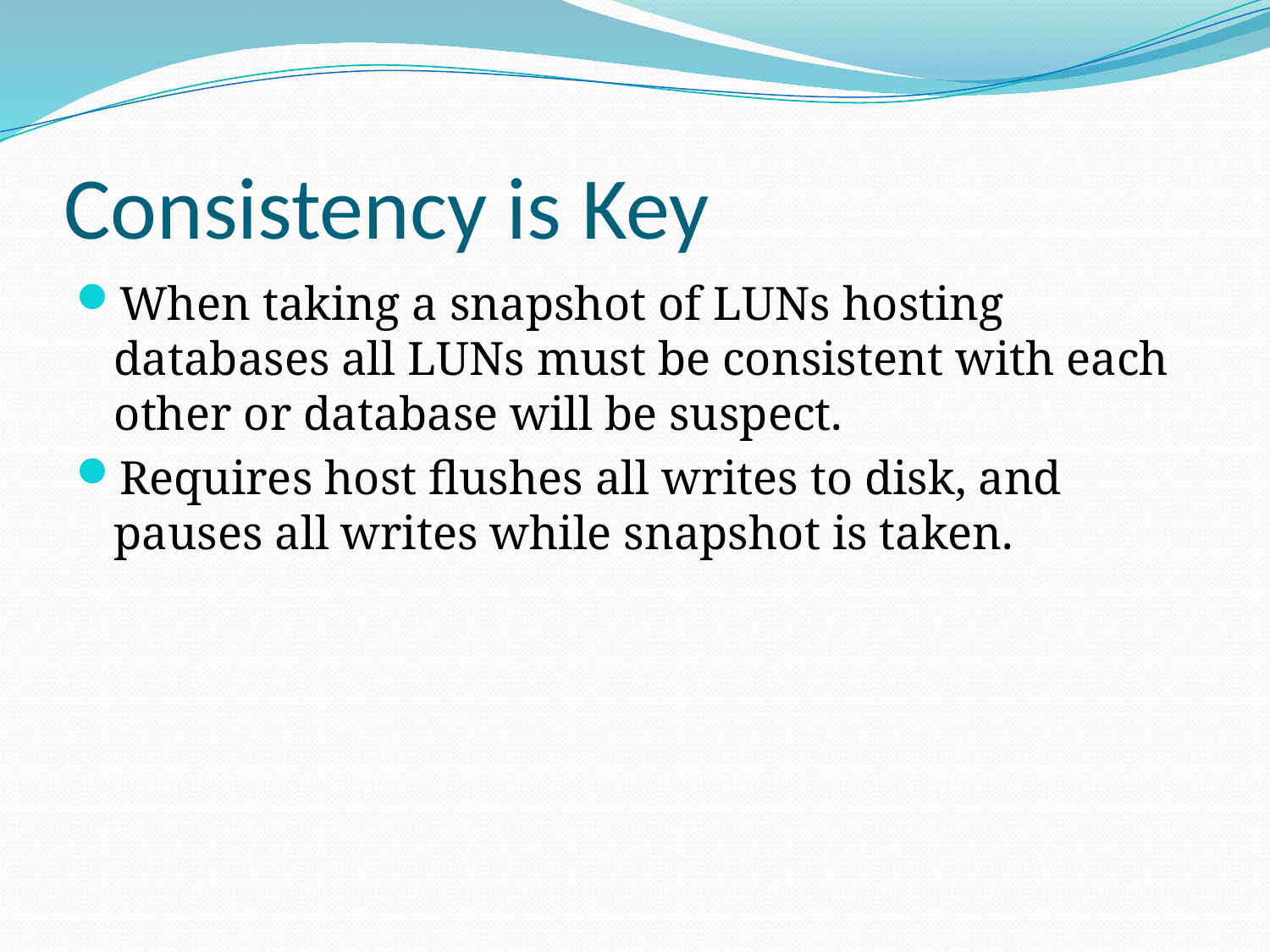

# Consistency is Key
When taking a snapshot of LUNs hosting databases all LUNs must be consistent with each other or database will be suspect.
Requires host flushes all writes to disk, and pauses all writes while snapshot is taken.